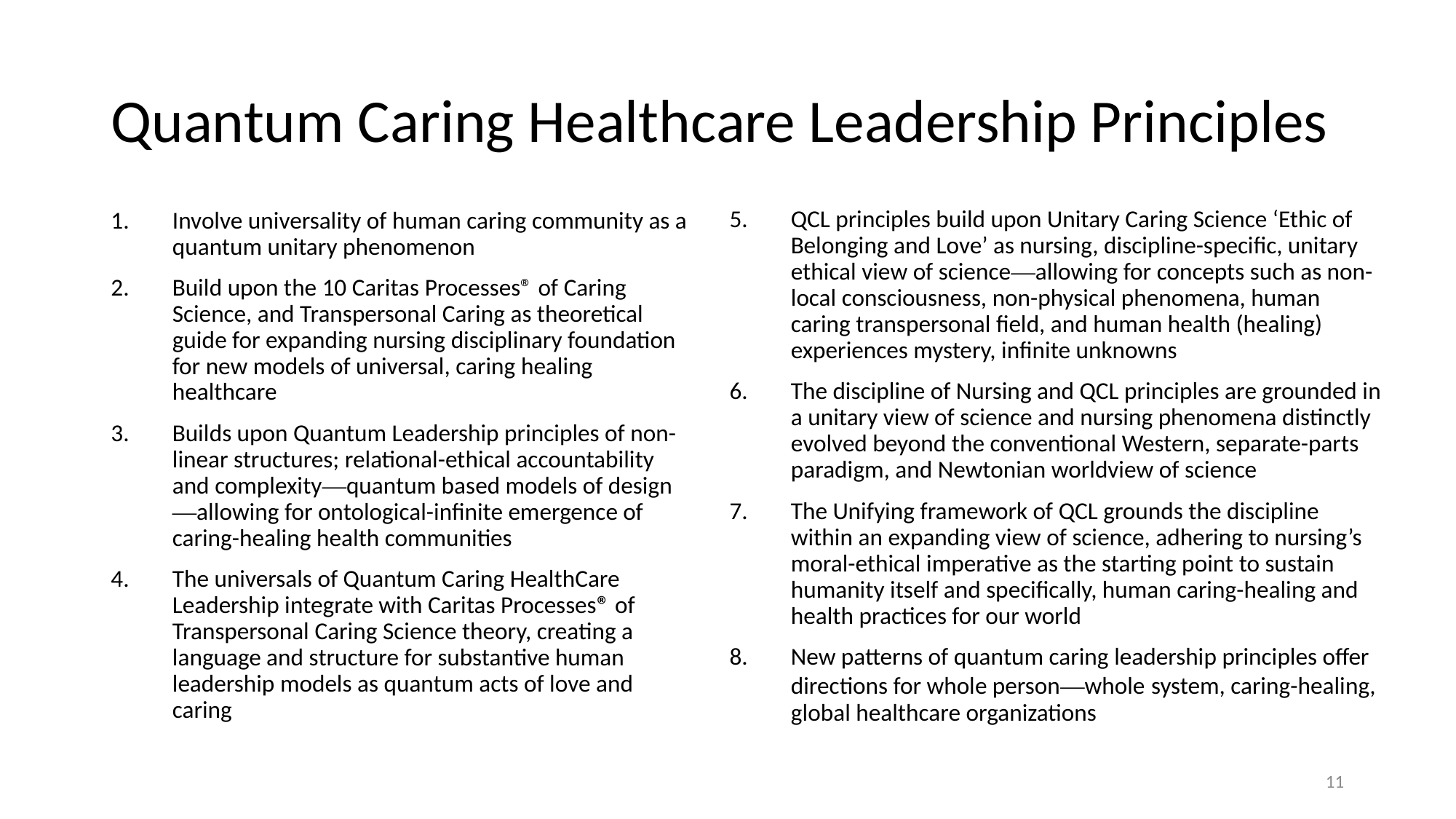

# Quantum Caring Healthcare Leadership Principles
QCL principles build upon Unitary Caring Science ‘Ethic of Belonging and Love’ as nursing, discipline-specific, unitary ethical view of science—allowing for concepts such as non-local consciousness, non-physical phenomena, human caring transpersonal field, and human health (healing) experiences mystery, infinite unknowns
The discipline of Nursing and QCL principles are grounded in a unitary view of science and nursing phenomena distinctly evolved beyond the conventional Western, separate-parts paradigm, and Newtonian worldview of science
The Unifying framework of QCL grounds the discipline within an expanding view of science, adhering to nursing’s moral-ethical imperative as the starting point to sustain humanity itself and specifically, human caring-healing and health practices for our world
New patterns of quantum caring leadership principles offer directions for whole person—whole system, caring-healing, global healthcare organizations
Involve universality of human caring community as a quantum unitary phenomenon
Build upon the 10 Caritas Processes® of Caring Science, and Transpersonal Caring as theoretical guide for expanding nursing disciplinary foundation for new models of universal, caring healing healthcare
Builds upon Quantum Leadership principles of non-linear structures; relational-ethical accountability and complexity—quantum based models of design—allowing for ontological-infinite emergence of caring-healing health communities
The universals of Quantum Caring HealthCare Leadership integrate with Caritas Processes® of Transpersonal Caring Science theory, creating a language and structure for substantive human leadership models as quantum acts of love and caring
11